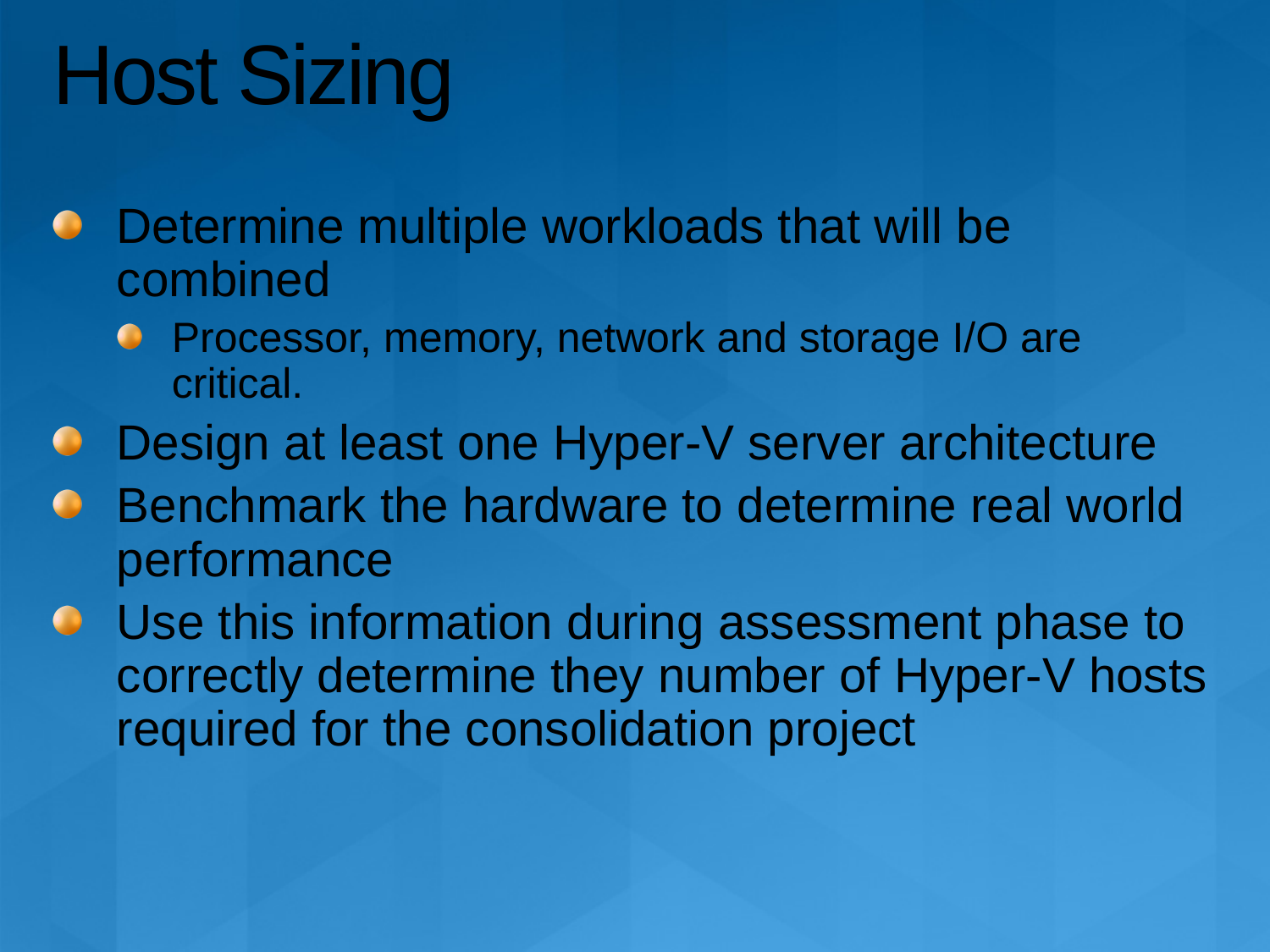

# Host Sizing
Determine multiple workloads that will be combined
Processor, memory, network and storage I/O are critical.
Design at least one Hyper-V server architecture
Benchmark the hardware to determine real world performance
Use this information during assessment phase to correctly determine they number of Hyper-V hosts required for the consolidation project